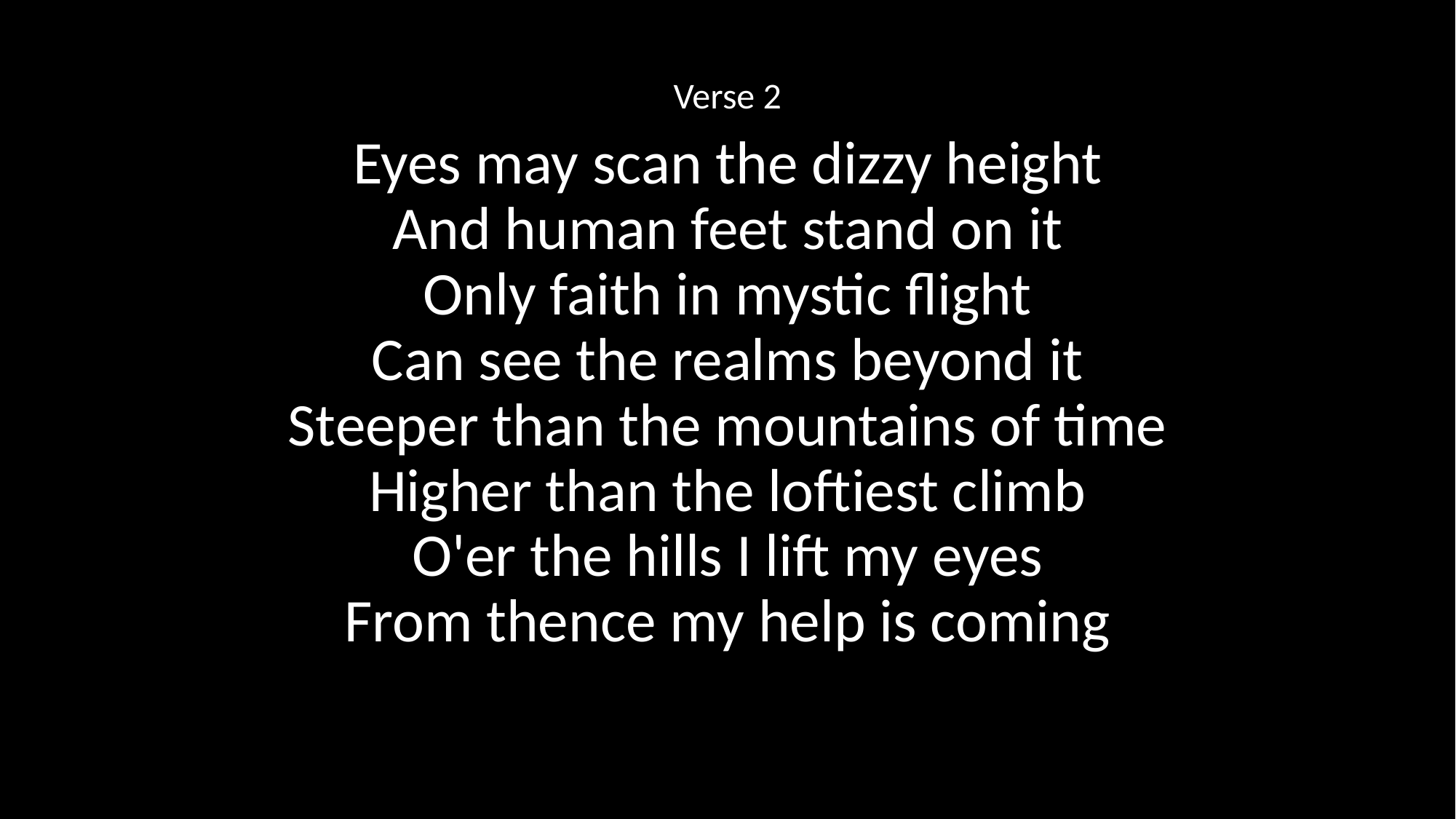

Verse 2
Eyes may scan the dizzy height
And human feet stand on it
Only faith in mystic flight
Can see the realms beyond it
Steeper than the mountains of time
Higher than the loftiest climb
O'er the hills I lift my eyes
From thence my help is coming